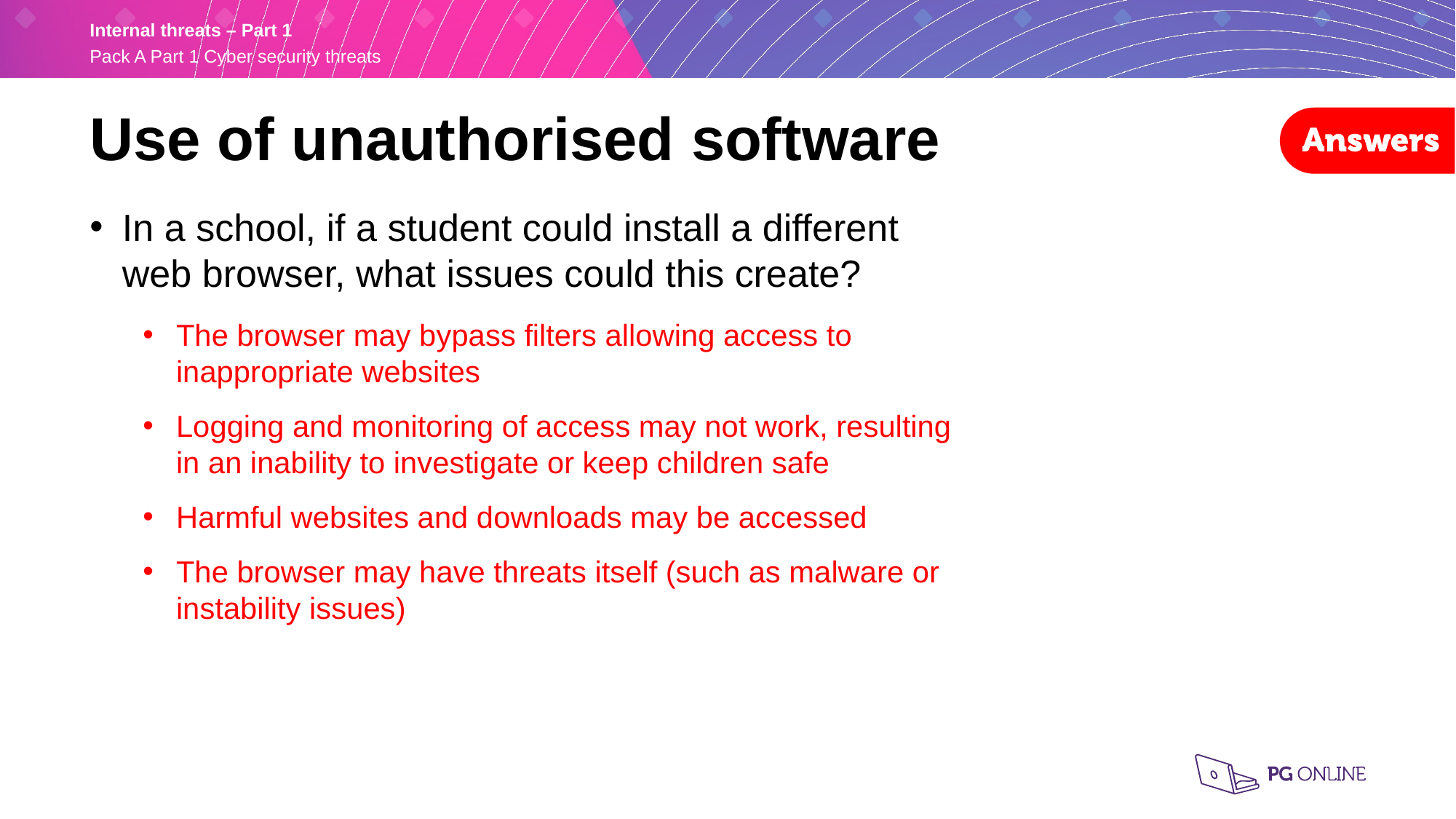

Use of unauthorised software
In a school, if a student could install a different web browser, what issues could this create?
The browser may bypass filters allowing access to inappropriate websites
Logging and monitoring of access may not work, resulting in an inability to investigate or keep children safe
Harmful websites and downloads may be accessed
The browser may have threats itself (such as malware or instability issues)